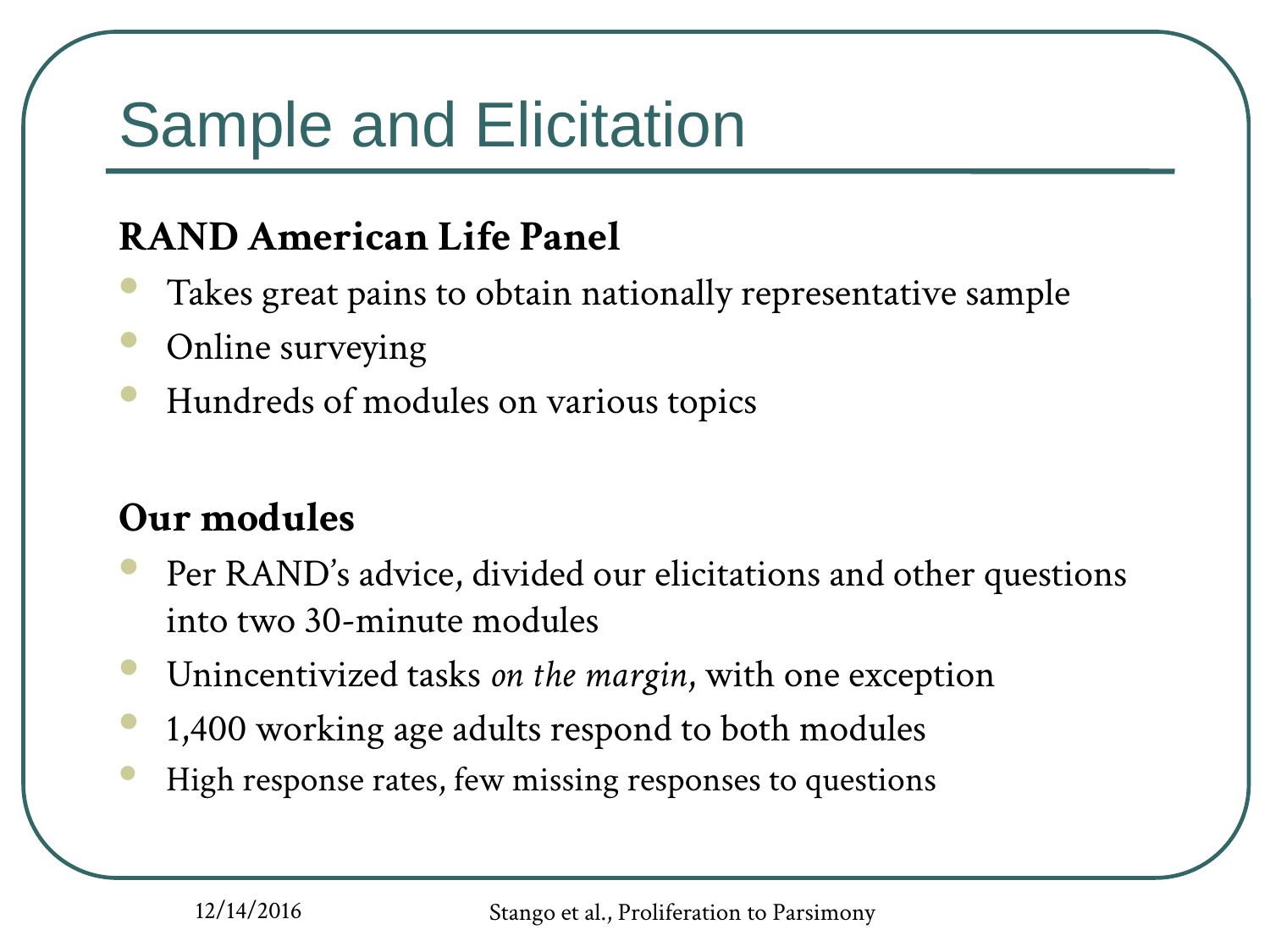

# Sample and Elicitation
RAND American Life Panel
Takes great pains to obtain nationally representative sample
Online surveying
Hundreds of modules on various topics

Our modules
Per RAND’s advice, divided our elicitations and other questions into two 30-minute modules
Unincentivized tasks on the margin, with one exception
1,400 working age adults respond to both modules
High response rates, few missing responses to questions

12/14/2016
Stango et al., Proliferation to Parsimony